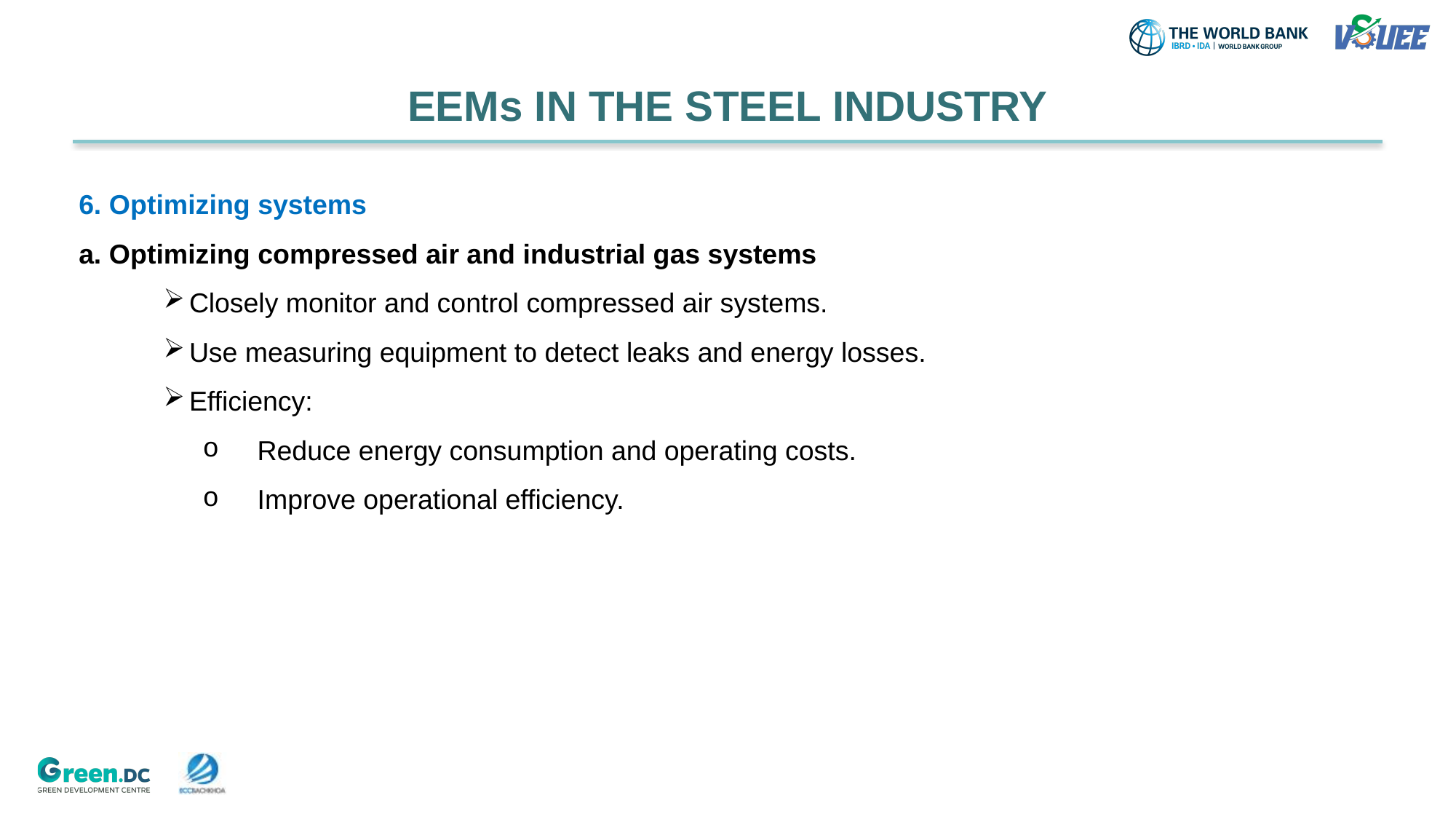

# EEMs IN THE STEEL INDUSTRY
6. Optimizing systems
a. Optimizing compressed air and industrial gas systems
Closely monitor and control compressed air systems.
Use measuring equipment to detect leaks and energy losses.
Efficiency:
Reduce energy consumption and operating costs.
Improve operational efficiency.